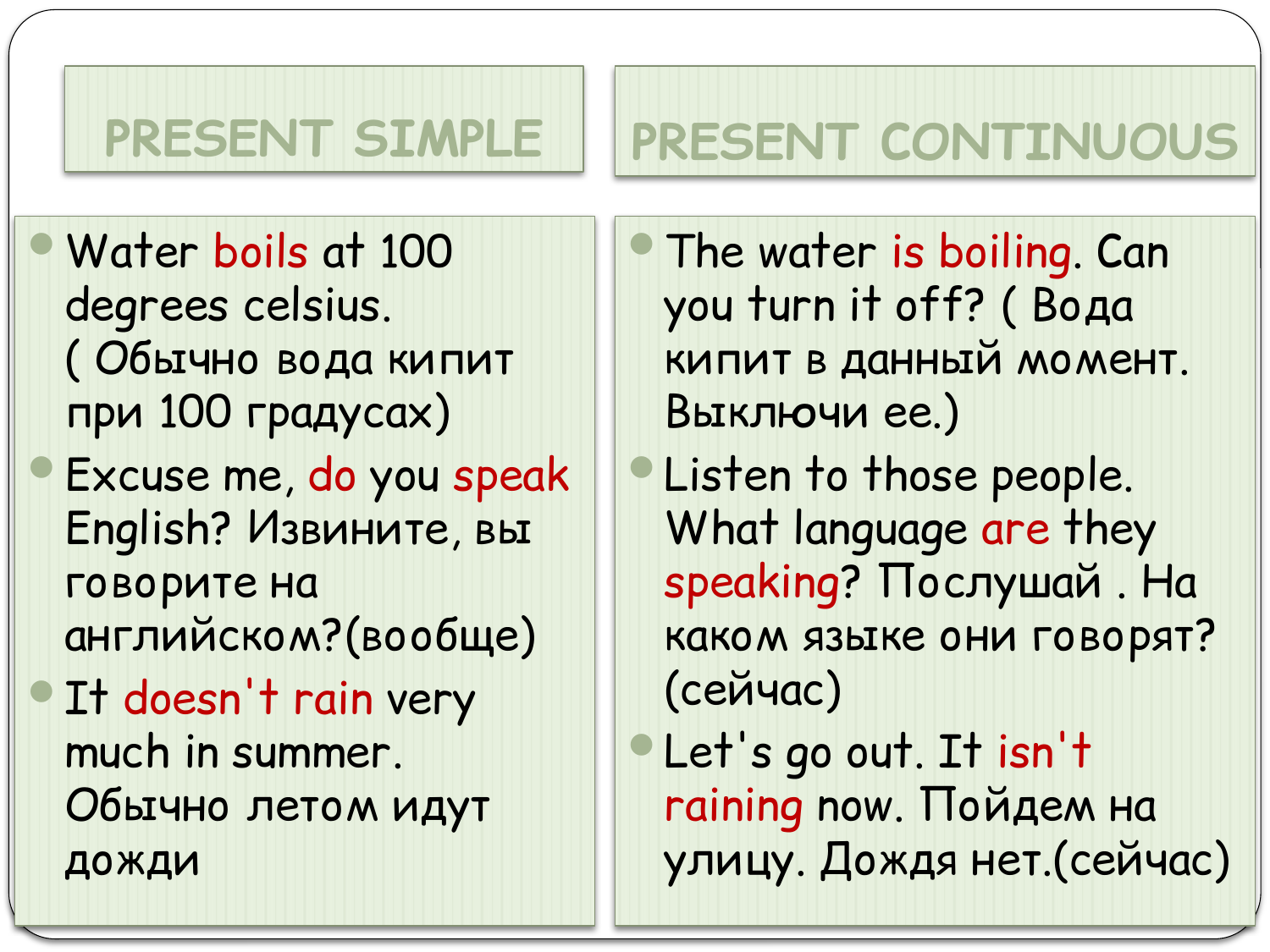

PRESENT SIMPLE
PRESENT CONTINUOUS
Water boils at 100 degrees celsius.( Обычно вода кипит при 100 градусах)
Excuse me, do you speak English? Извините, вы говорите на английском?(вообще)
It doesn't rain very much in summer. Обычно летом идут дожди
The water is boiling. Can you turn it off? ( Вода кипит в данный момент. Выключи ее.)
Listen to those people. What language are they speaking? Послушай . На каком языке они говорят?(сейчас)
Let's go out. It isn't raining now. Пойдем на улицу. Дождя нет.(сейчас)